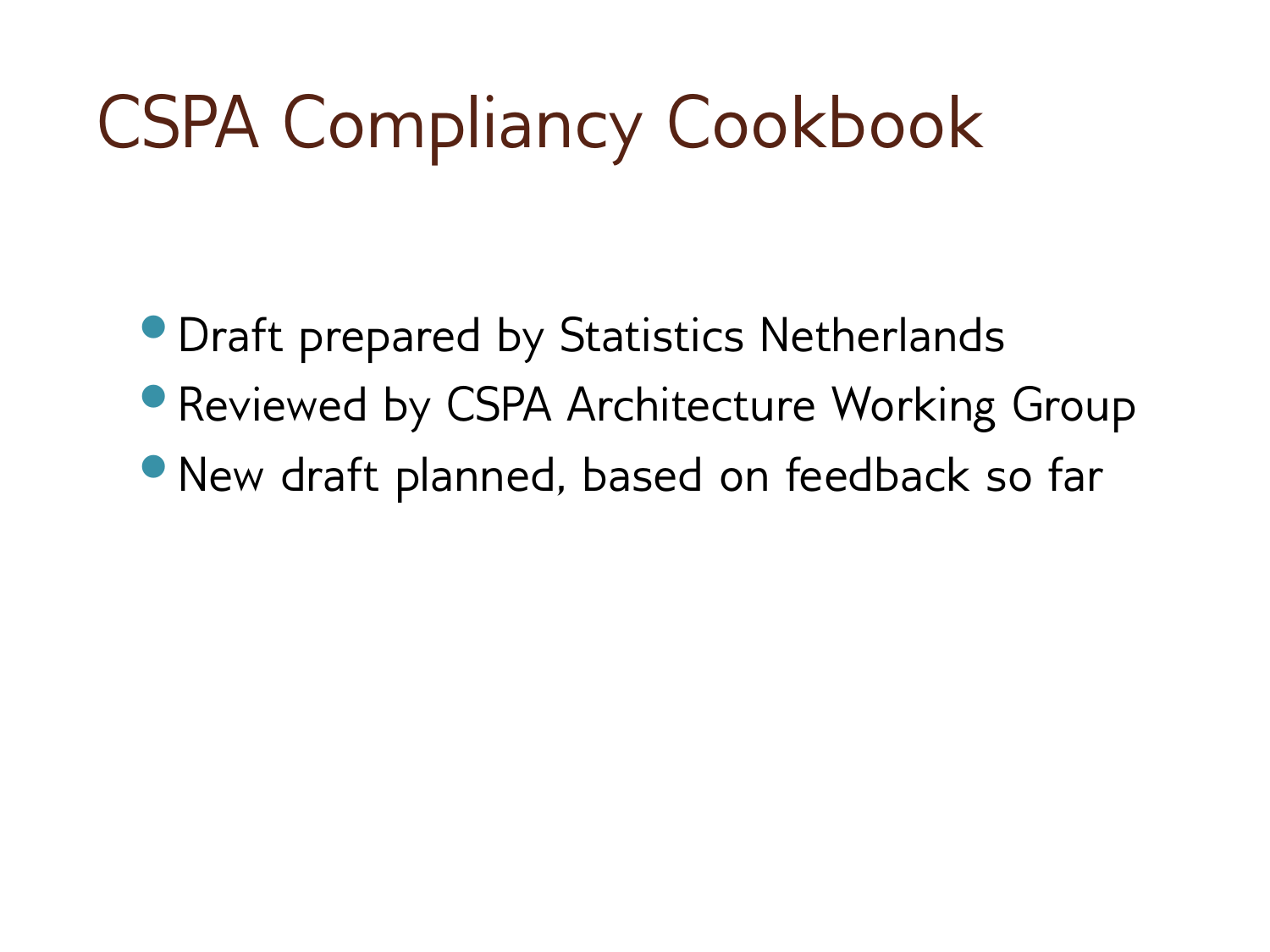

# CSPA Compliancy Cookbook
Draft prepared by Statistics Netherlands
Reviewed by CSPA Architecture Working Group
New draft planned, based on feedback so far